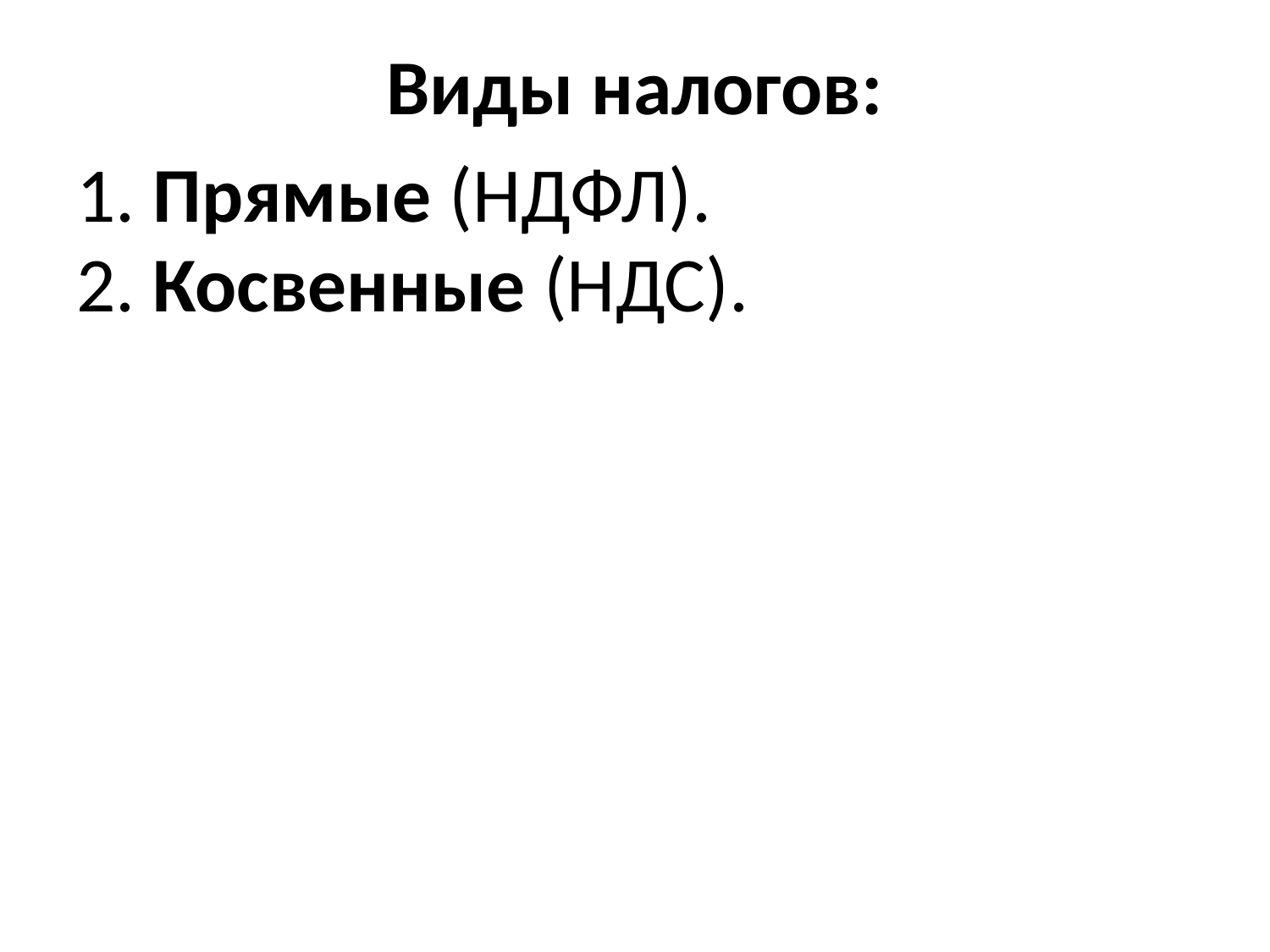

# Виды налогов:
1. Прямые (НДФЛ).
2. Косвенные (НДС).